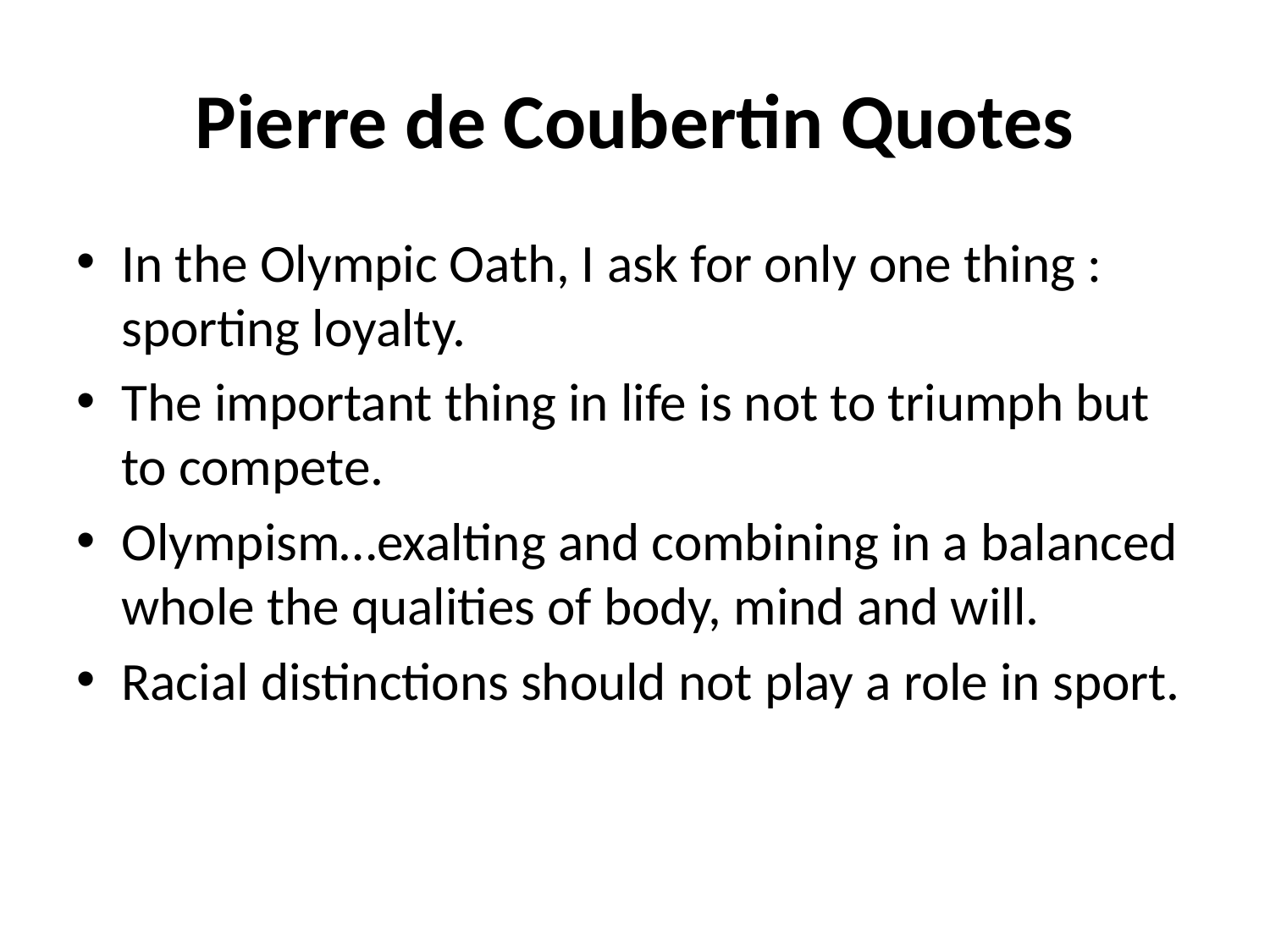

# Pierre de Coubertin Quotes
In the Olympic Oath, I ask for only one thing : sporting loyalty.
The important thing in life is not to triumph but to compete.
Olympism…exalting and combining in a balanced whole the qualities of body, mind and will.
Racial distinctions should not play a role in sport.